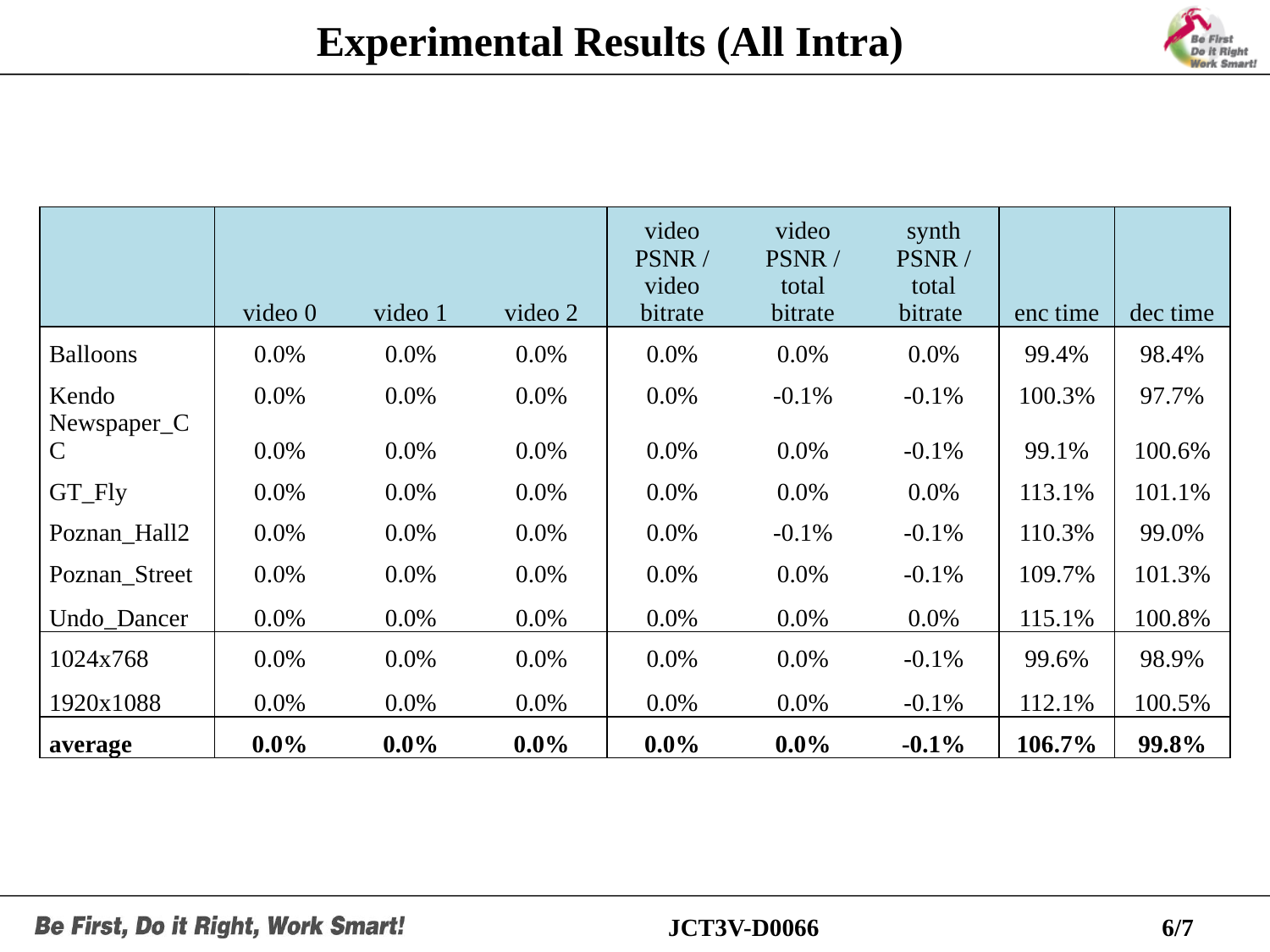

# Experimental Results (All Intra)
|  | video 0 | video 1 | video 2 | video PSNR / video bitrate | video PSNR / total bitrate | synth PSNR / total bitrate | enc time | dec time |
| --- | --- | --- | --- | --- | --- | --- | --- | --- |
| Balloons | 0.0% | 0.0% | 0.0% | 0.0% | 0.0% | 0.0% | 99.4% | 98.4% |
| Kendo | 0.0% | 0.0% | 0.0% | 0.0% | -0.1% | -0.1% | 100.3% | 97.7% |
| Newspaper\_CC | 0.0% | 0.0% | 0.0% | 0.0% | 0.0% | -0.1% | 99.1% | 100.6% |
| GT\_Fly | 0.0% | 0.0% | 0.0% | 0.0% | 0.0% | 0.0% | 113.1% | 101.1% |
| Poznan\_Hall2 | 0.0% | 0.0% | 0.0% | 0.0% | -0.1% | -0.1% | 110.3% | 99.0% |
| Poznan\_Street | 0.0% | 0.0% | 0.0% | 0.0% | 0.0% | -0.1% | 109.7% | 101.3% |
| Undo\_Dancer | 0.0% | 0.0% | 0.0% | 0.0% | 0.0% | 0.0% | 115.1% | 100.8% |
| 1024x768 | 0.0% | 0.0% | 0.0% | 0.0% | 0.0% | -0.1% | 99.6% | 98.9% |
| 1920x1088 | 0.0% | 0.0% | 0.0% | 0.0% | 0.0% | -0.1% | 112.1% | 100.5% |
| average | 0.0% | 0.0% | 0.0% | 0.0% | 0.0% | -0.1% | 106.7% | 99.8% |
JCT3V-D0066
6/7